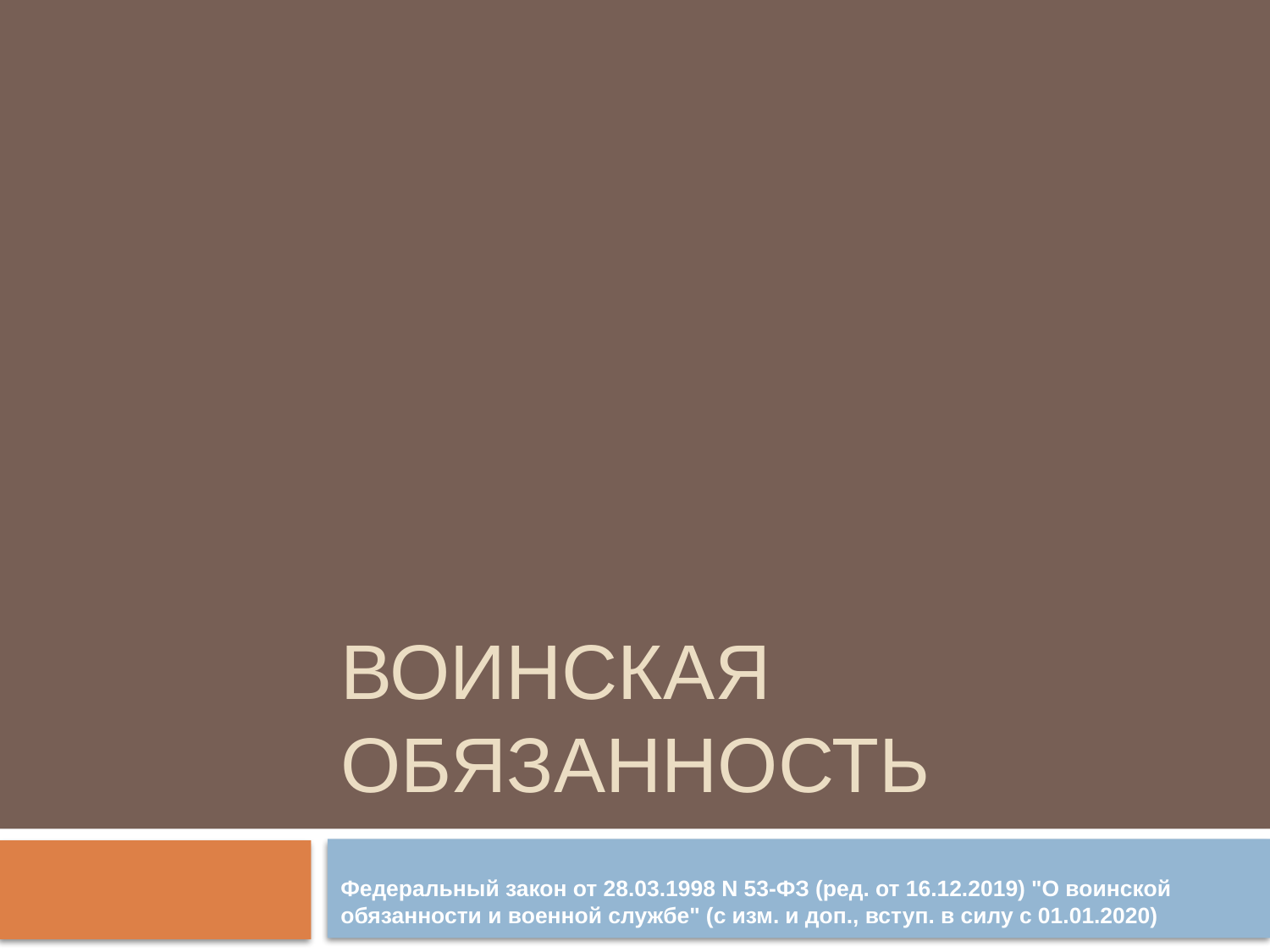

# ВОИНСКАЯ ОБЯЗАННОСТЬ
Федеральный закон от 28.03.1998 N 53-ФЗ (ред. от 16.12.2019) "О воинской обязанности и военной службе" (с изм. и доп., вступ. в силу с 01.01.2020)